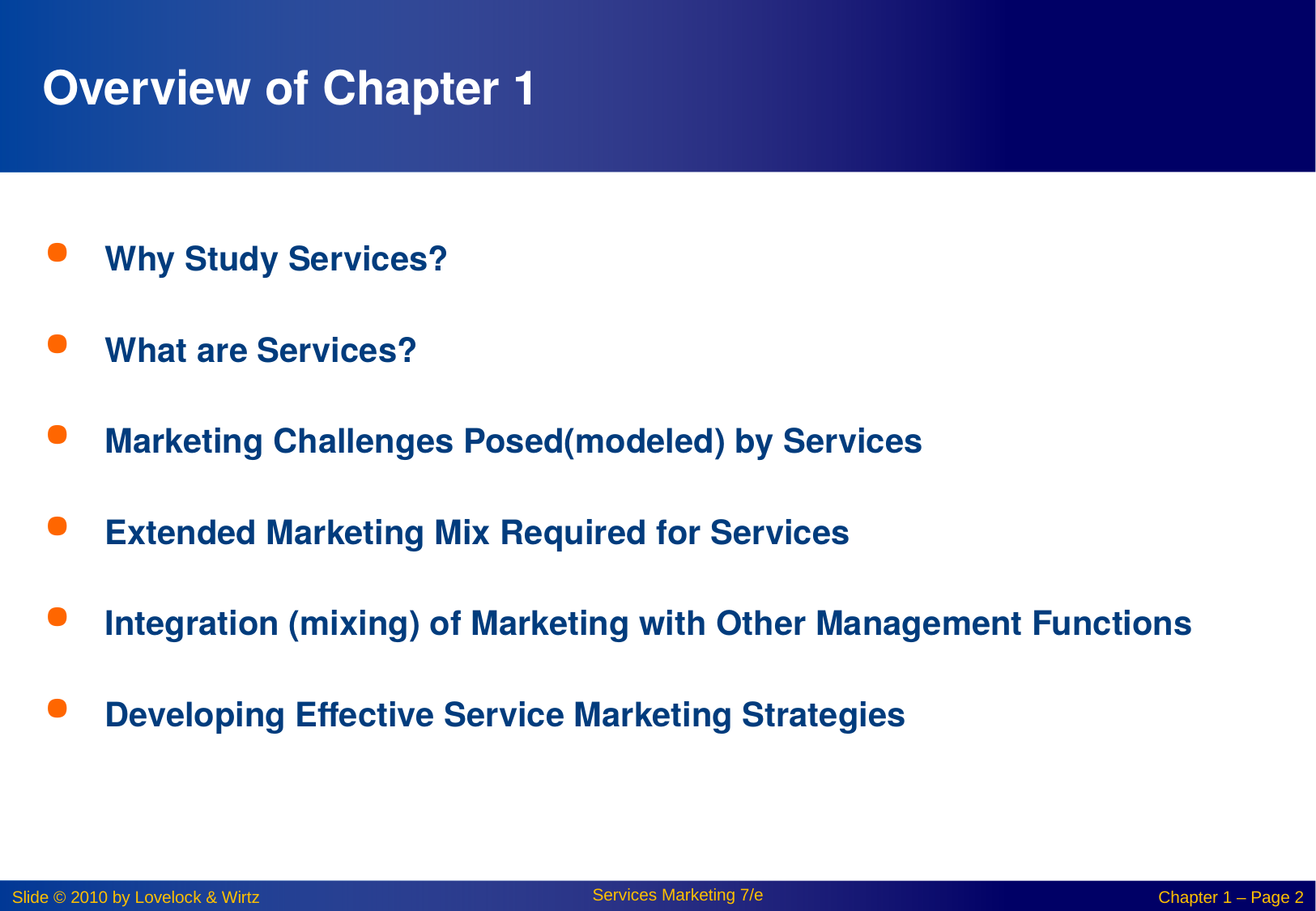

# Overview of Chapter 1
Why Study Services?
What are Services?
Marketing Challenges Posed(modeled) by Services
Extended Marketing Mix Required for Services
Integration (mixing) of Marketing with Other Management Functions
Developing Effective Service Marketing Strategies